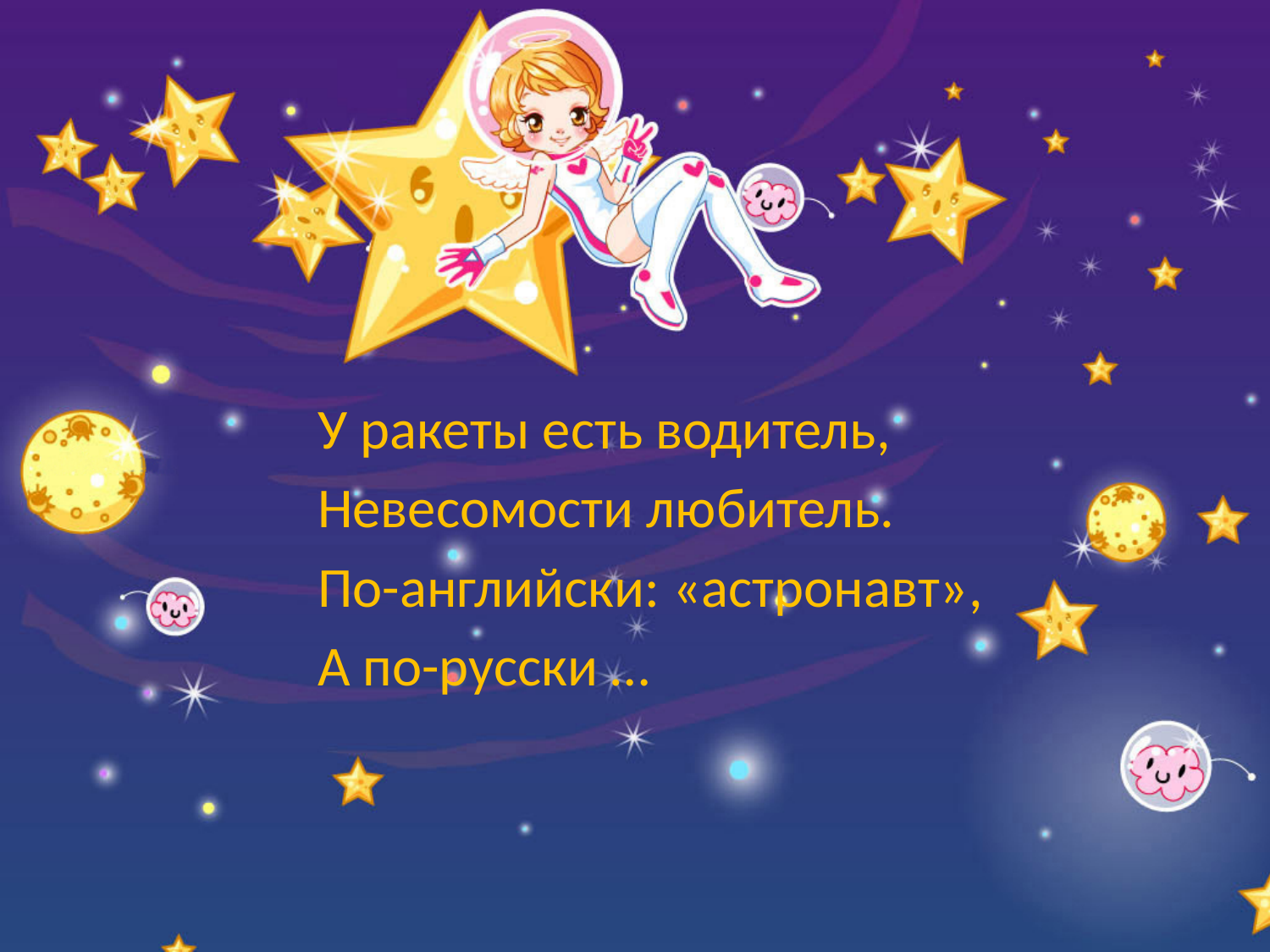

#
У ракеты есть водитель,
Невесомости любитель.
По-английски: «астронавт»,
А по-русски …